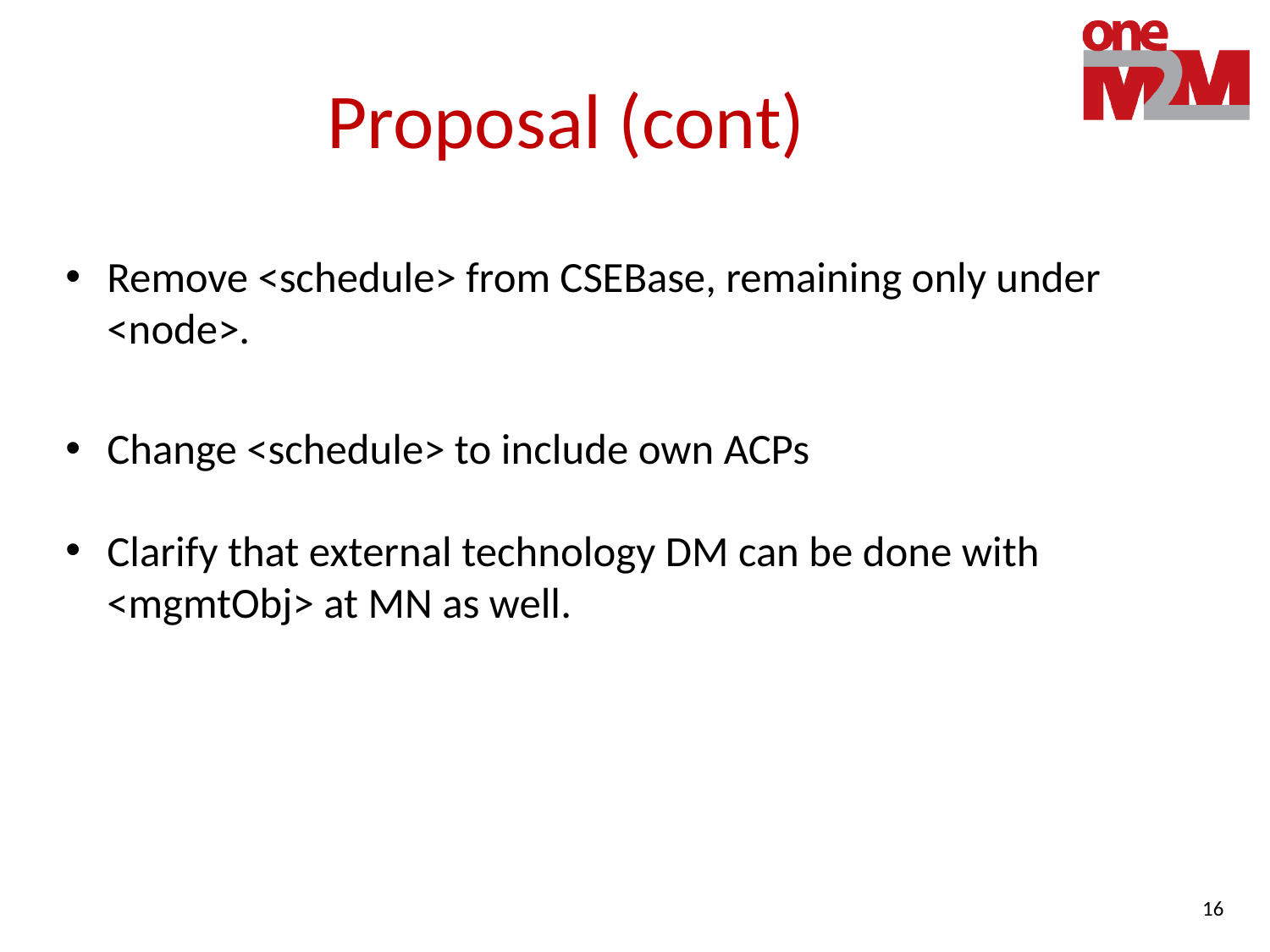

# Proposal (cont)
Remove <schedule> from CSEBase, remaining only under <node>.

Change <schedule> to include own ACPs

Clarify that external technology DM can be done with <mgmtObj> at MN as well.